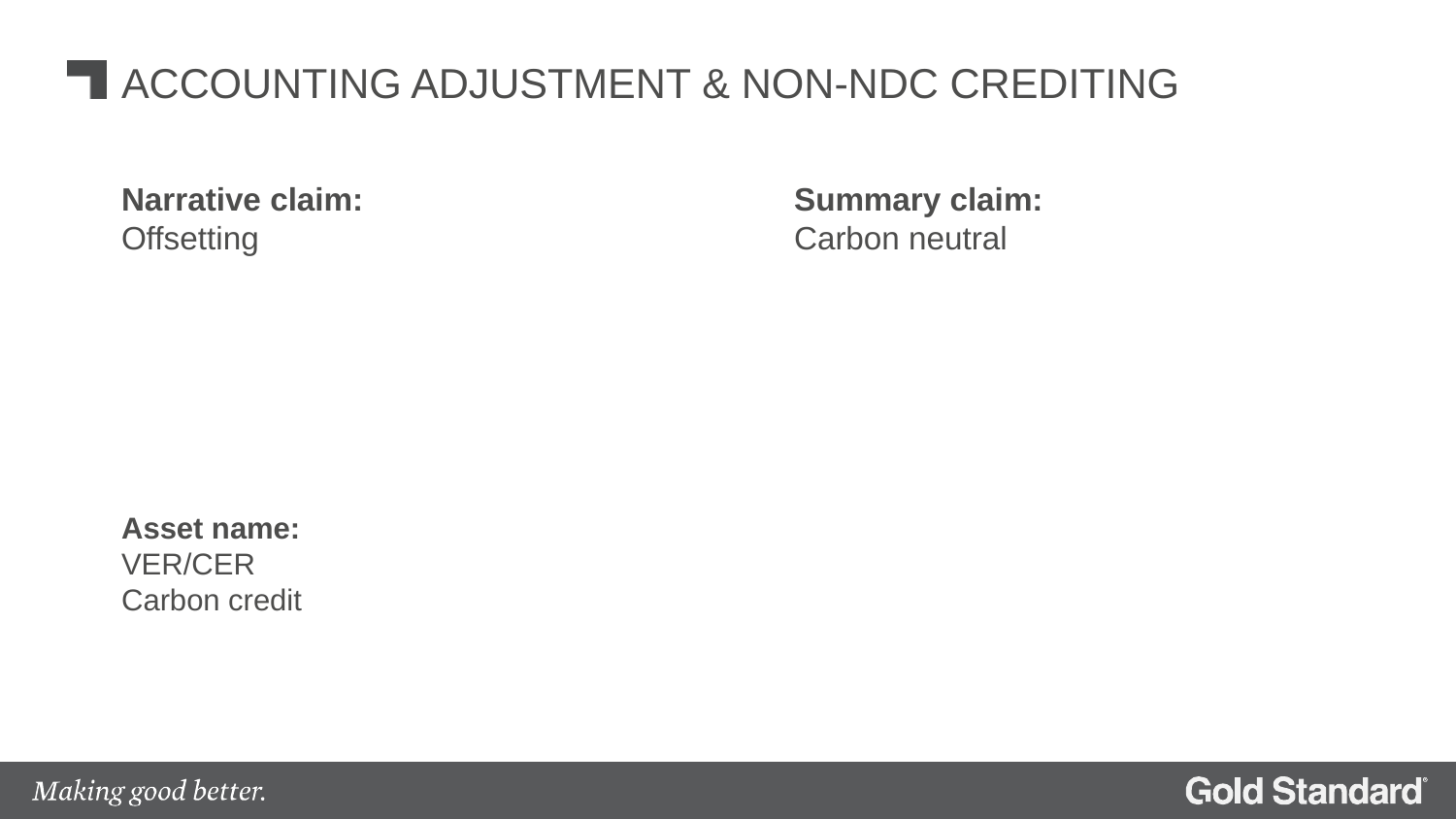

# ACCOUNTING ADJUSTMENT & NON-NDC CREDITING
Narrative claim:
Offsetting
Summary claim:
Carbon neutral
Asset name:
VER/CER
Carbon credit